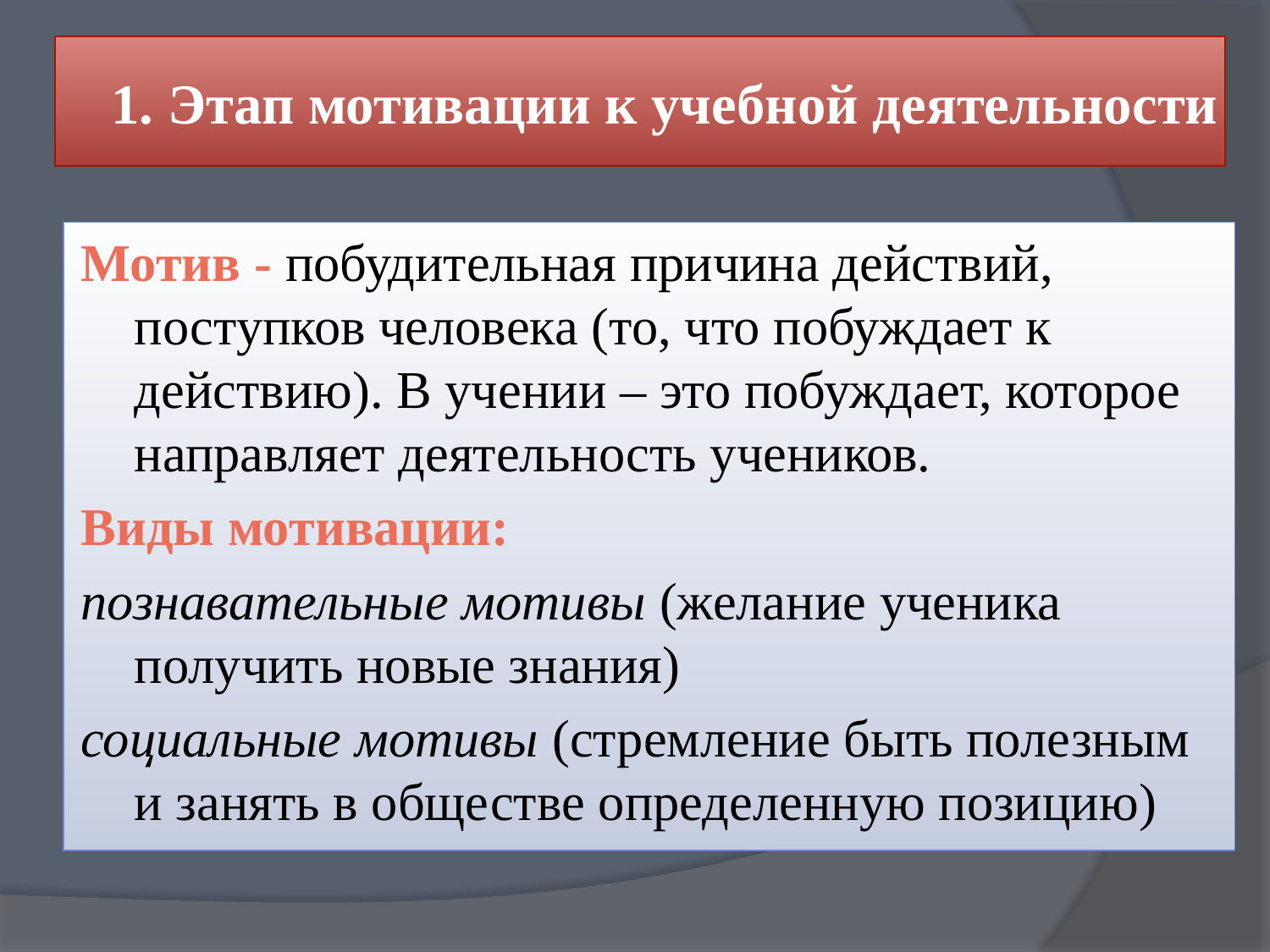

# 1. Этап мотивации к учебной деятельности
Мотив - побудительная причина действий, поступков человека (то, что побуждает к действию). В учении – это побуждает, которое направляет деятельность учеников.
Виды мотивации:
познавательные мотивы (желание ученика получить новые знания)
социальные мотивы (стремление быть полезным и занять в обществе определенную позицию)